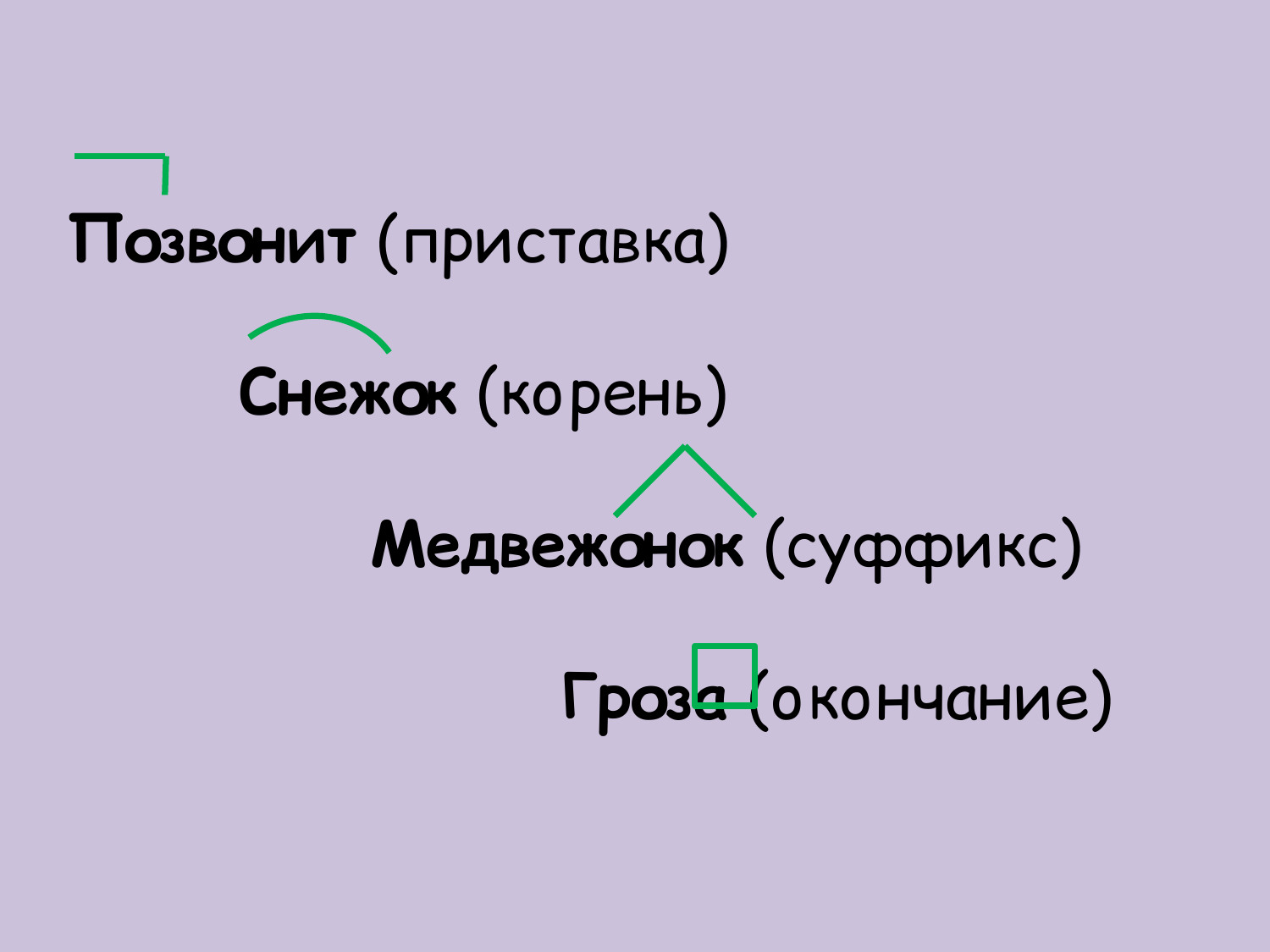

Позвонит (приставка)
         Снежок (корень)
           Медвежонок (суффикс)
                  Гроза (окончание)